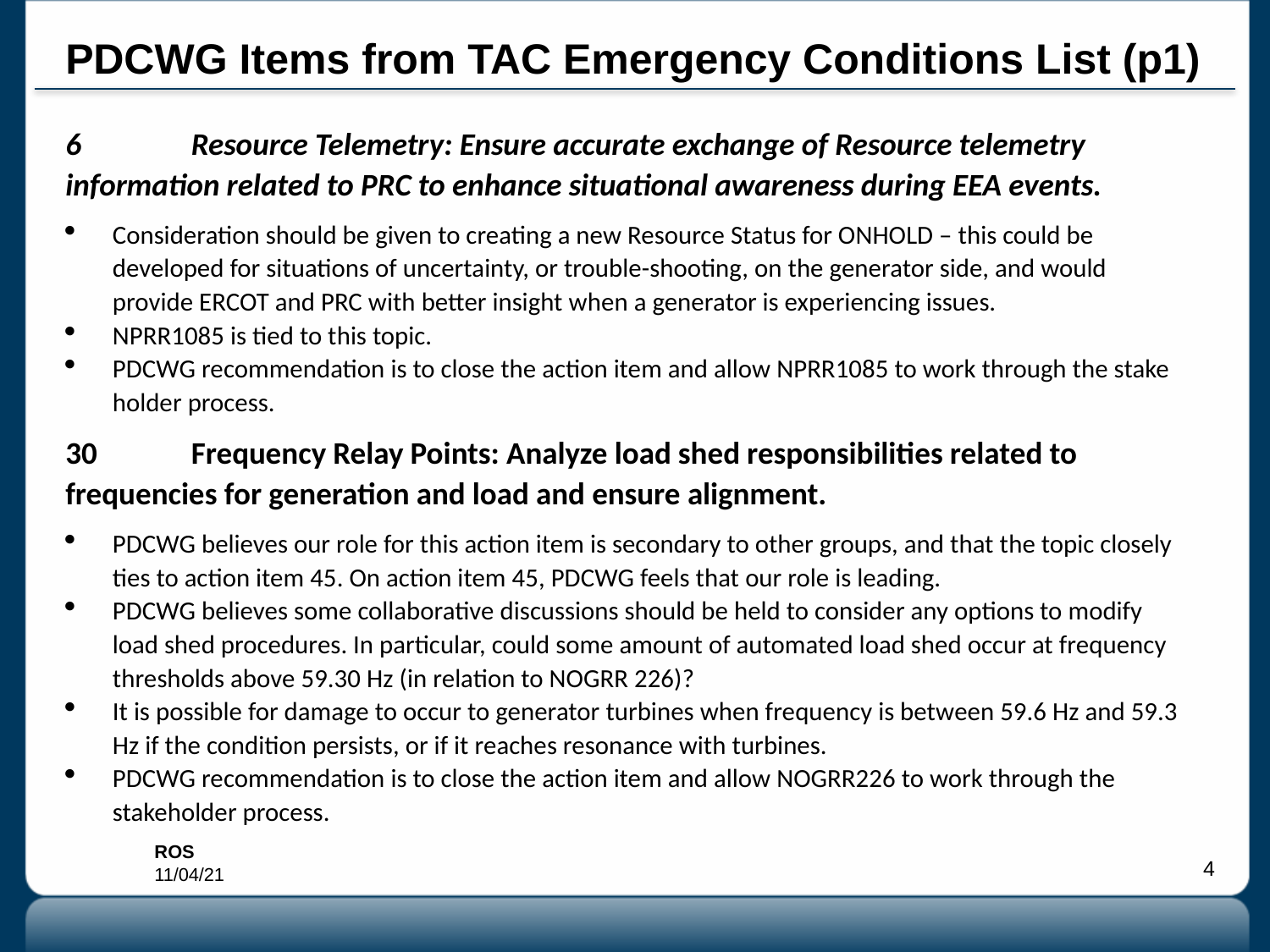

# PDCWG Items from TAC Emergency Conditions List (p1)
6	Resource Telemetry: Ensure accurate exchange of Resource telemetry information related to PRC to enhance situational awareness during EEA events.
Consideration should be given to creating a new Resource Status for ONHOLD – this could be developed for situations of uncertainty, or trouble-shooting, on the generator side, and would provide ERCOT and PRC with better insight when a generator is experiencing issues.
NPRR1085 is tied to this topic.
PDCWG recommendation is to close the action item and allow NPRR1085 to work through the stake holder process.
30	Frequency Relay Points: Analyze load shed responsibilities related to frequencies for generation and load and ensure alignment.
PDCWG believes our role for this action item is secondary to other groups, and that the topic closely ties to action item 45. On action item 45, PDCWG feels that our role is leading.
PDCWG believes some collaborative discussions should be held to consider any options to modify load shed procedures. In particular, could some amount of automated load shed occur at frequency thresholds above 59.30 Hz (in relation to NOGRR 226)?
It is possible for damage to occur to generator turbines when frequency is between 59.6 Hz and 59.3 Hz if the condition persists, or if it reaches resonance with turbines.
PDCWG recommendation is to close the action item and allow NOGRR226 to work through the stakeholder process.